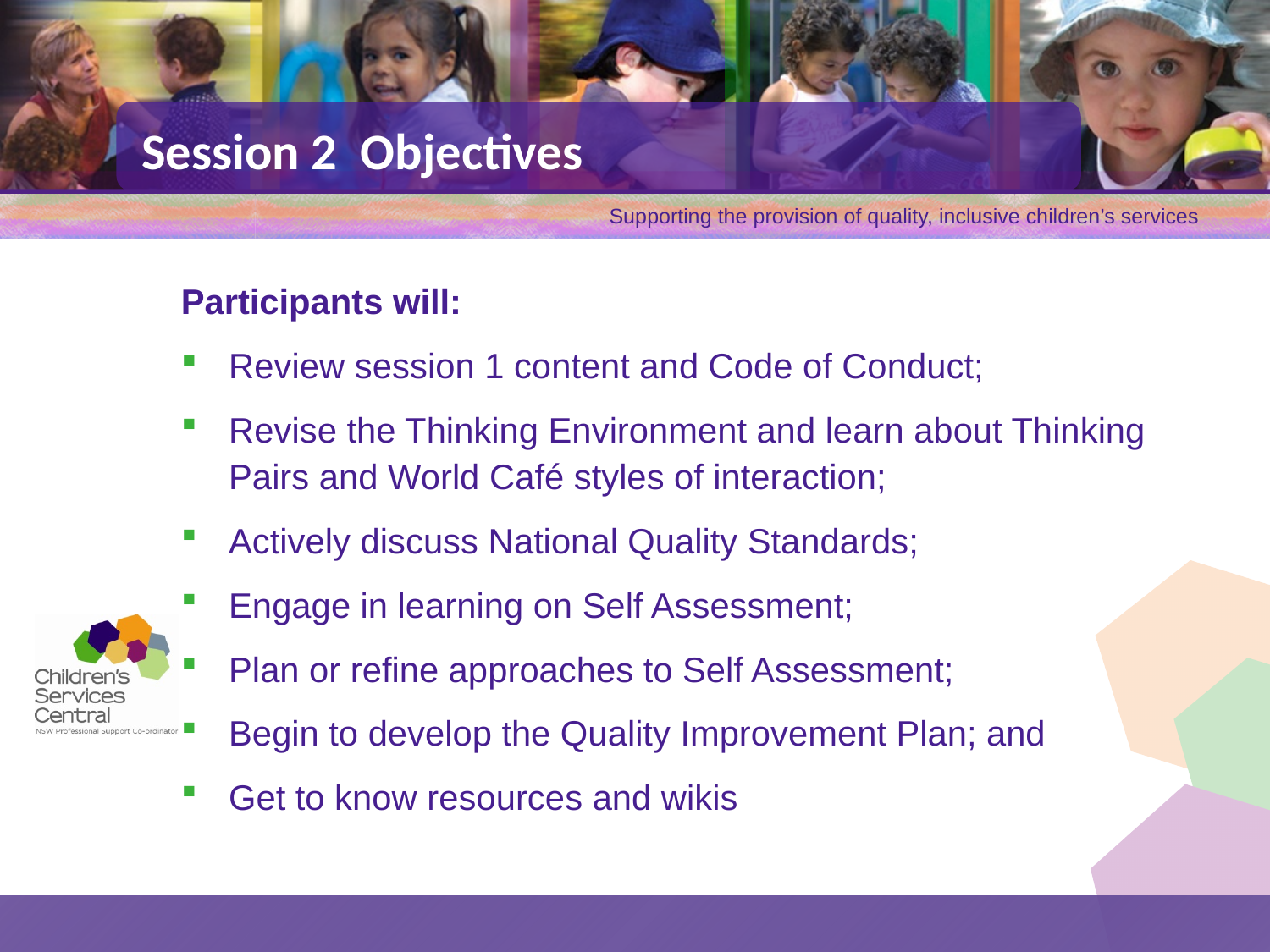

# Session 2  Objectives
Participants will:
Review session 1 content and Code of Conduct;
Revise the Thinking Environment and learn about Thinking Pairs and World Café styles of interaction;
Actively discuss National Quality Standards;
Engage in learning on Self Assessment;
Plan or refine approaches to Self Assessment;
Begin to develop the Quality Improvement Plan; and
Get to know resources and wikis